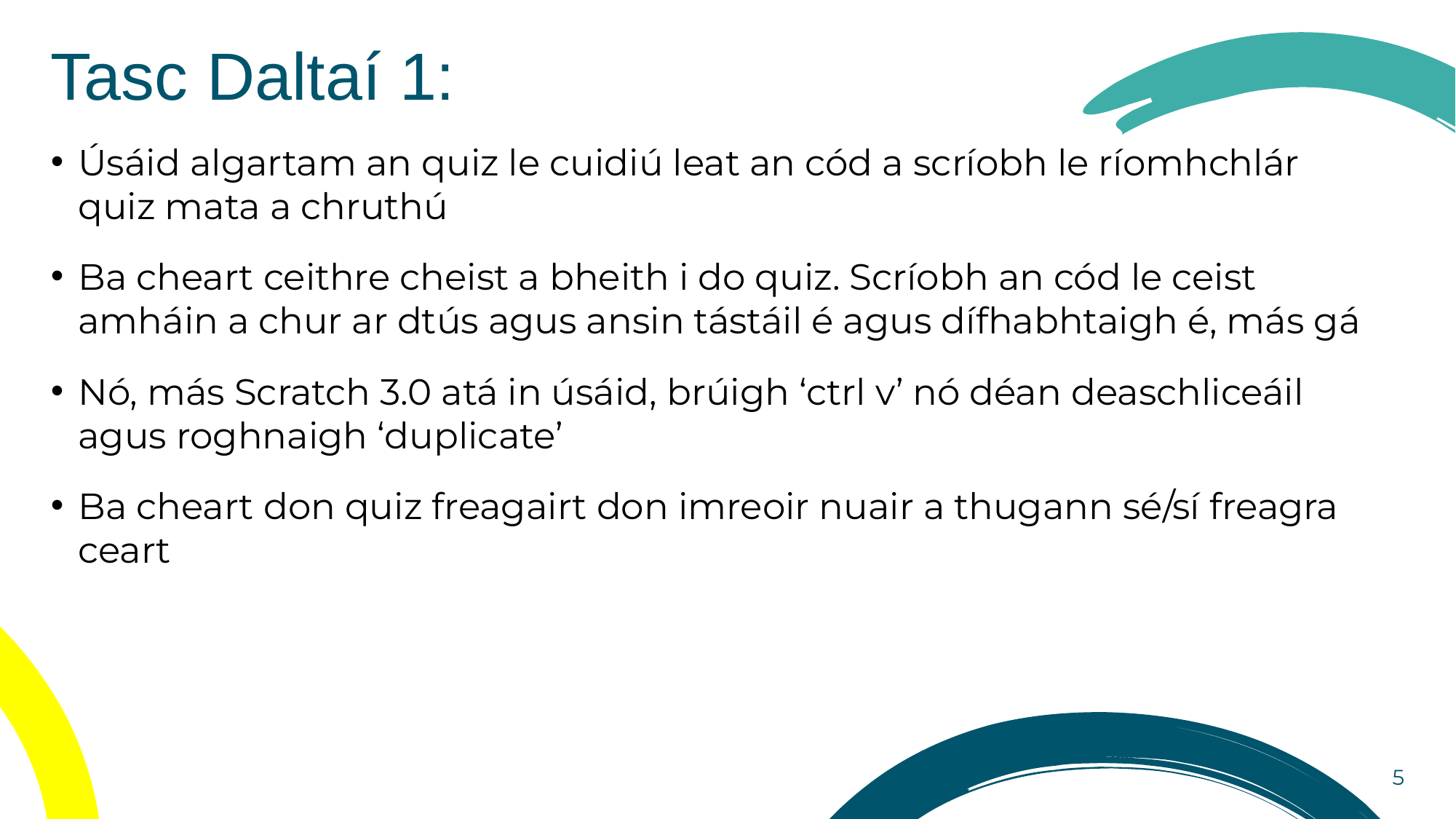

# Tasc Daltaí 1:
Úsáid algartam an quiz le cuidiú leat an cód a scríobh le ríomhchlár quiz mata a chruthú
Ba cheart ceithre cheist a bheith i do quiz. Scríobh an cód le ceist amháin a chur ar dtús agus ansin tástáil é agus dífhabhtaigh é, más gá
Nó, más Scratch 3.0 atá in úsáid, brúigh ‘ctrl v’ nó déan deaschliceáil agus roghnaigh ‘duplicate’
Ba cheart don quiz freagairt don imreoir nuair a thugann sé/sí freagra ceart
5